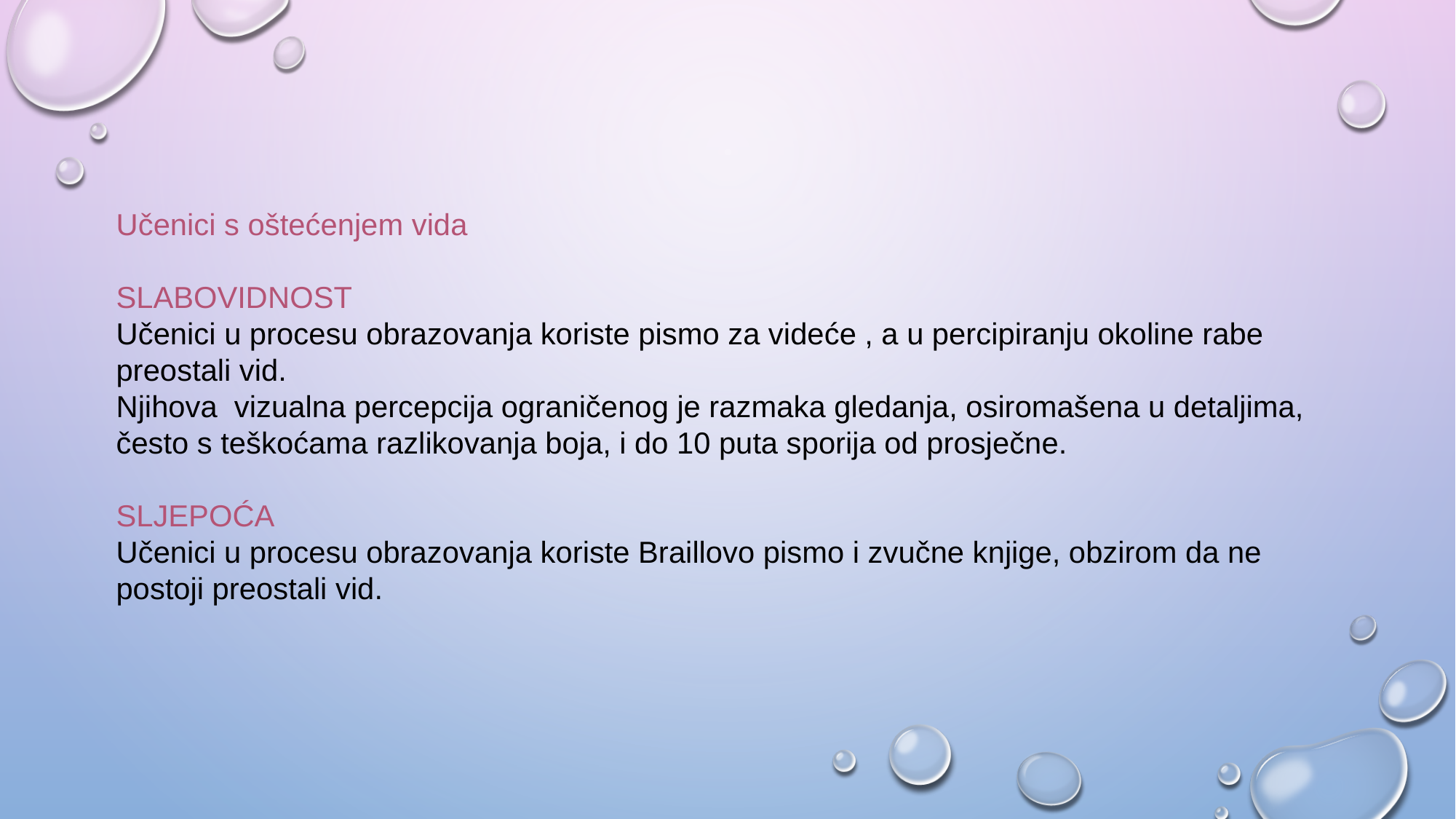

Učenici s oštećenjem vida

SLABOVIDNOST
Učenici u procesu obrazovanja koriste pismo za videće , a u percipiranju okoline rabe preostali vid.
Njihova  vizualna percepcija ograničenog je razmaka gledanja, osiromašena u detaljima, često s teškoćama razlikovanja boja, i do 10 puta sporija od prosječne.
SLJEPOĆA
Učenici u procesu obrazovanja koriste Braillovo pismo i zvučne knjige, obzirom da ne postoji preostali vid.